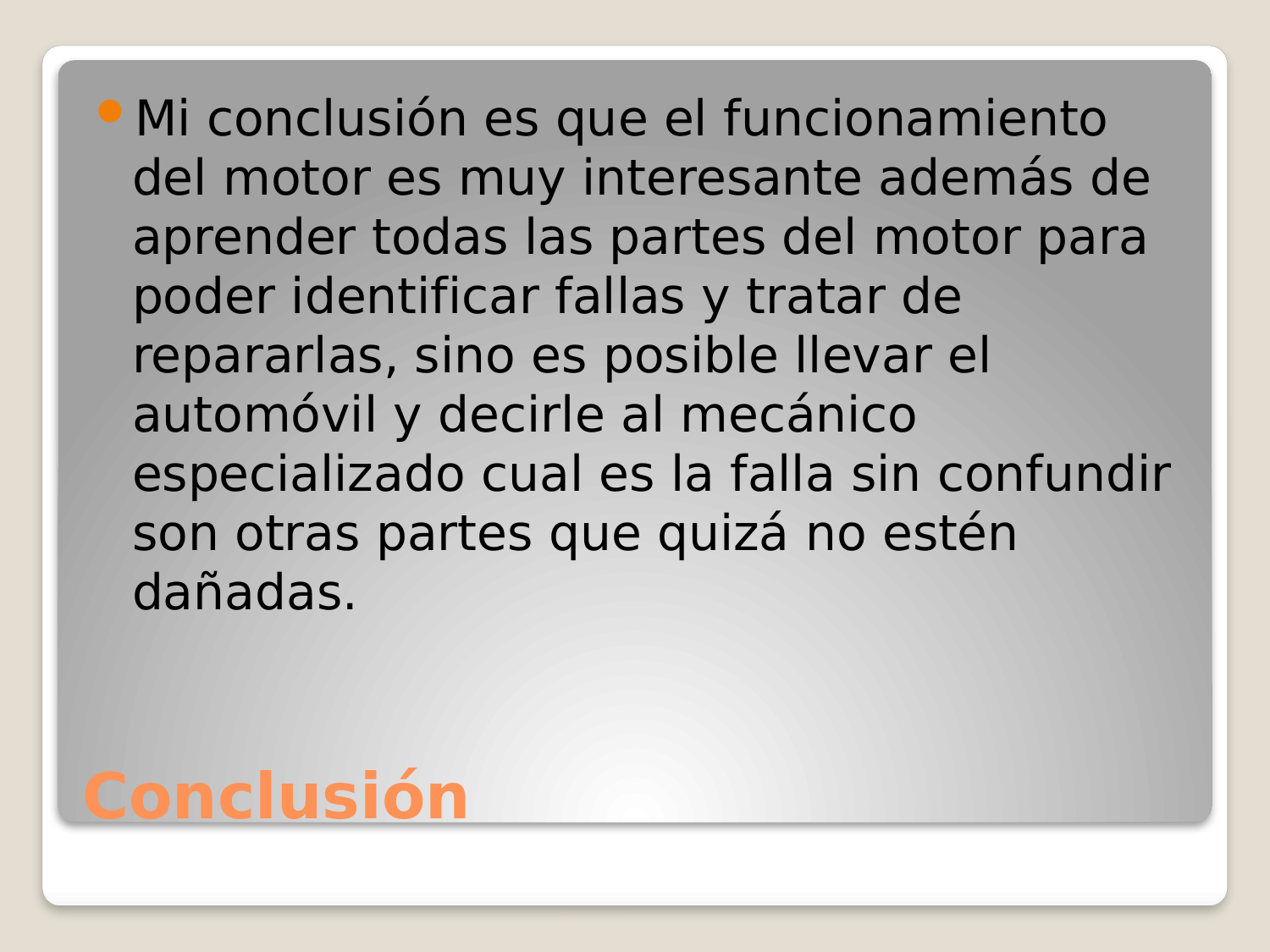

Mi conclusión es que el funcionamiento del motor es muy interesante además de aprender todas las partes del motor para poder identificar fallas y tratar de repararlas, sino es posible llevar el automóvil y decirle al mecánico especializado cual es la falla sin confundir son otras partes que quizá no estén dañadas.
# Conclusión